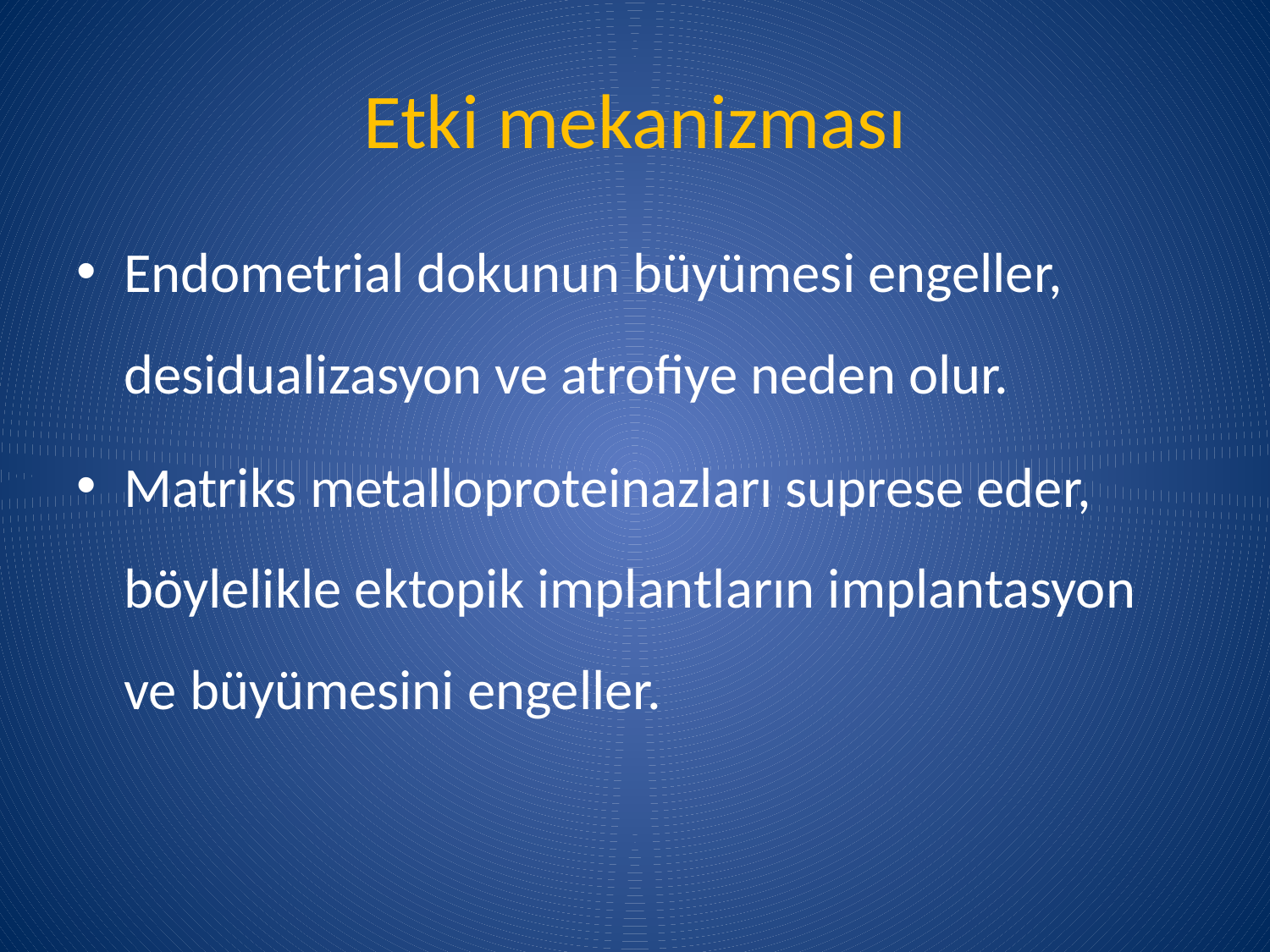

# Etki mekanizması
Endometrial dokunun büyümesi engeller, desidualizasyon ve atrofiye neden olur.
Matriks metalloproteinazları suprese eder, böylelikle ektopik implantların implantasyon ve büyümesini engeller.